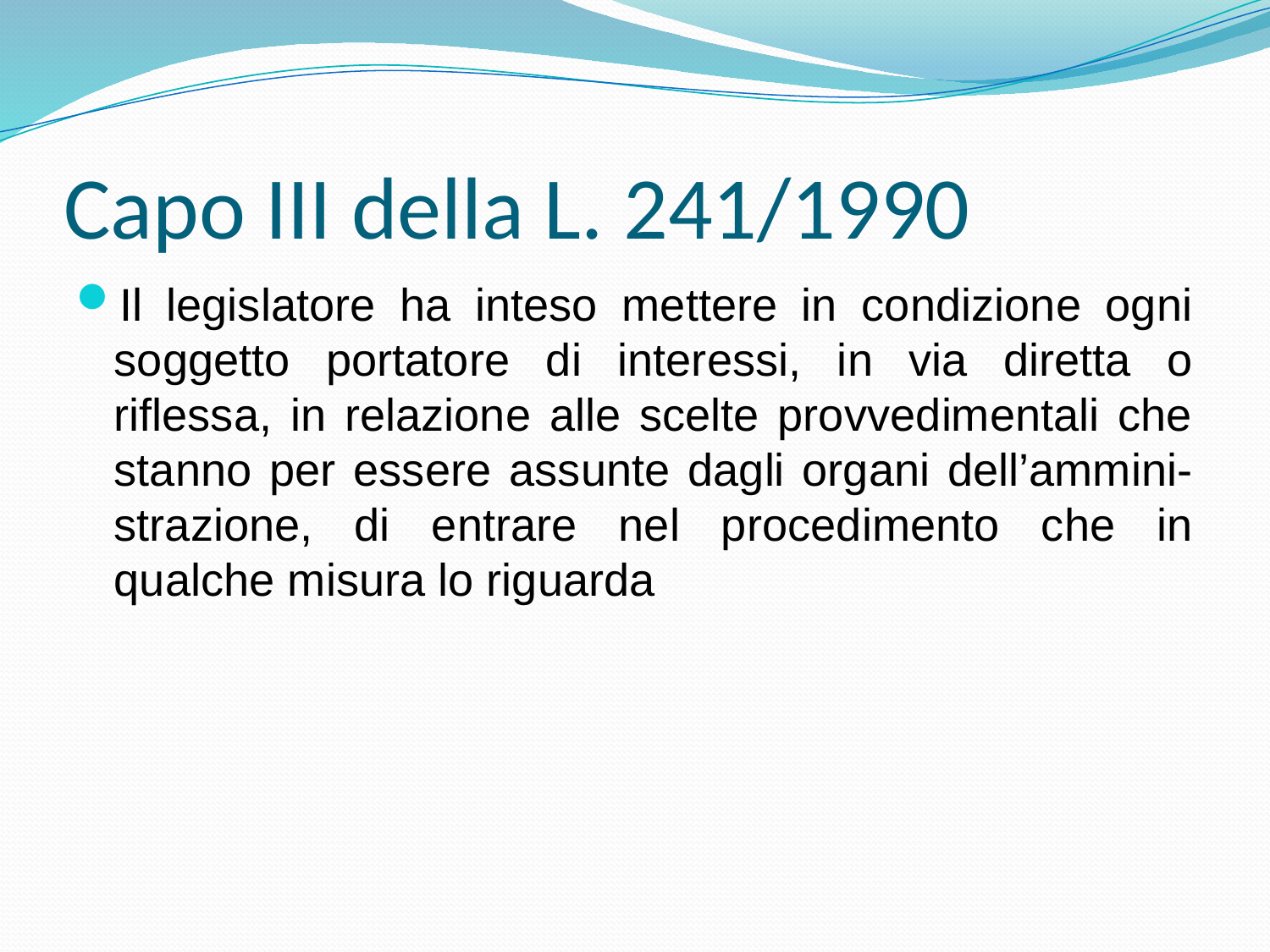

# Capo III della L. 241/1990
Il legislatore ha inteso mettere in condizione ogni soggetto portatore di interessi, in via diretta o riflessa, in relazione alle scelte provvedimentali che stanno per essere assunte dagli organi dell’ammini-strazione, di entrare nel procedimento che in qualche misura lo riguarda